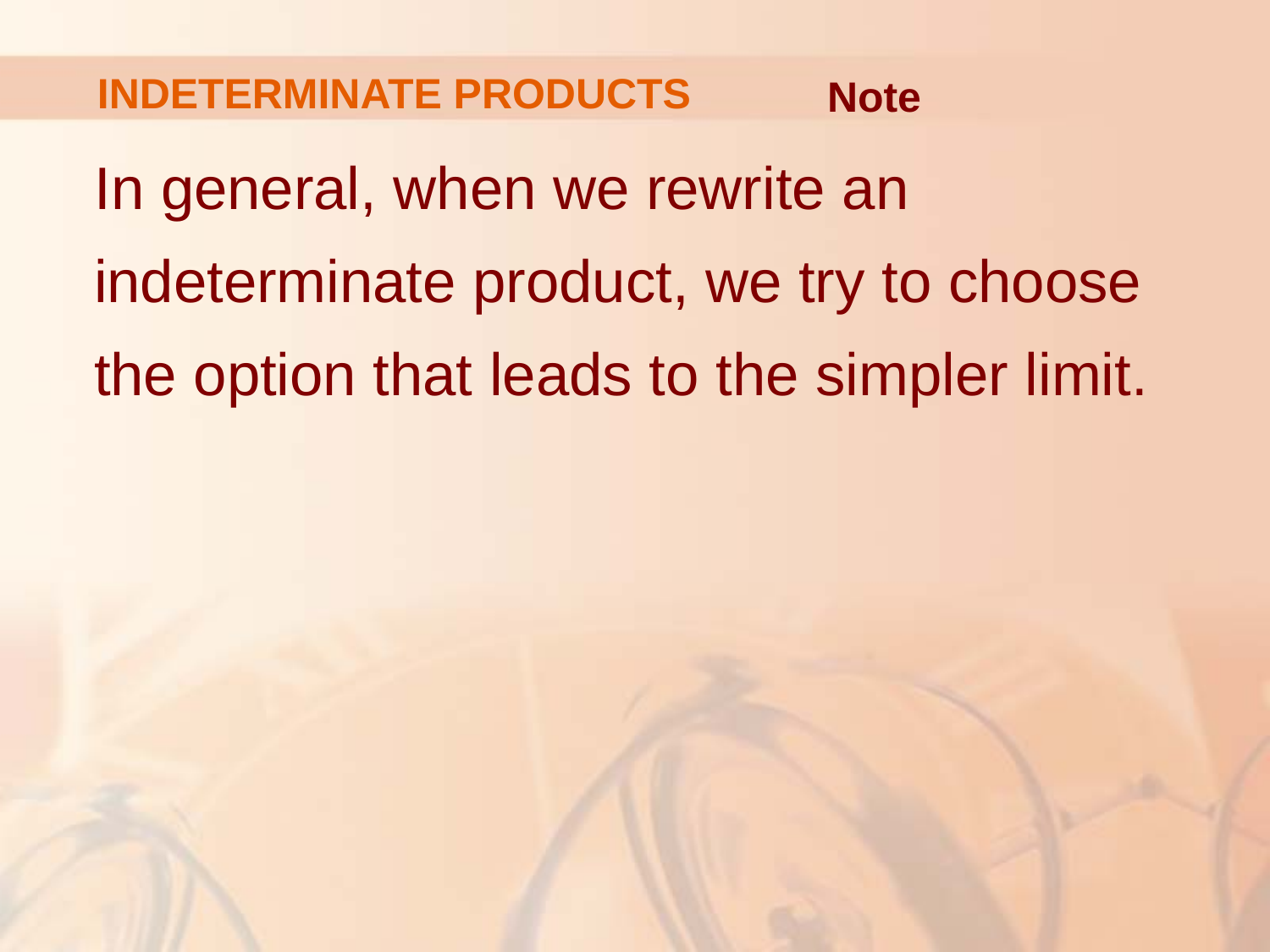

# INDETERMINATE PRODUCTS
Note
In general, when we rewrite an indeterminate product, we try to choose
the option that leads to the simpler limit.